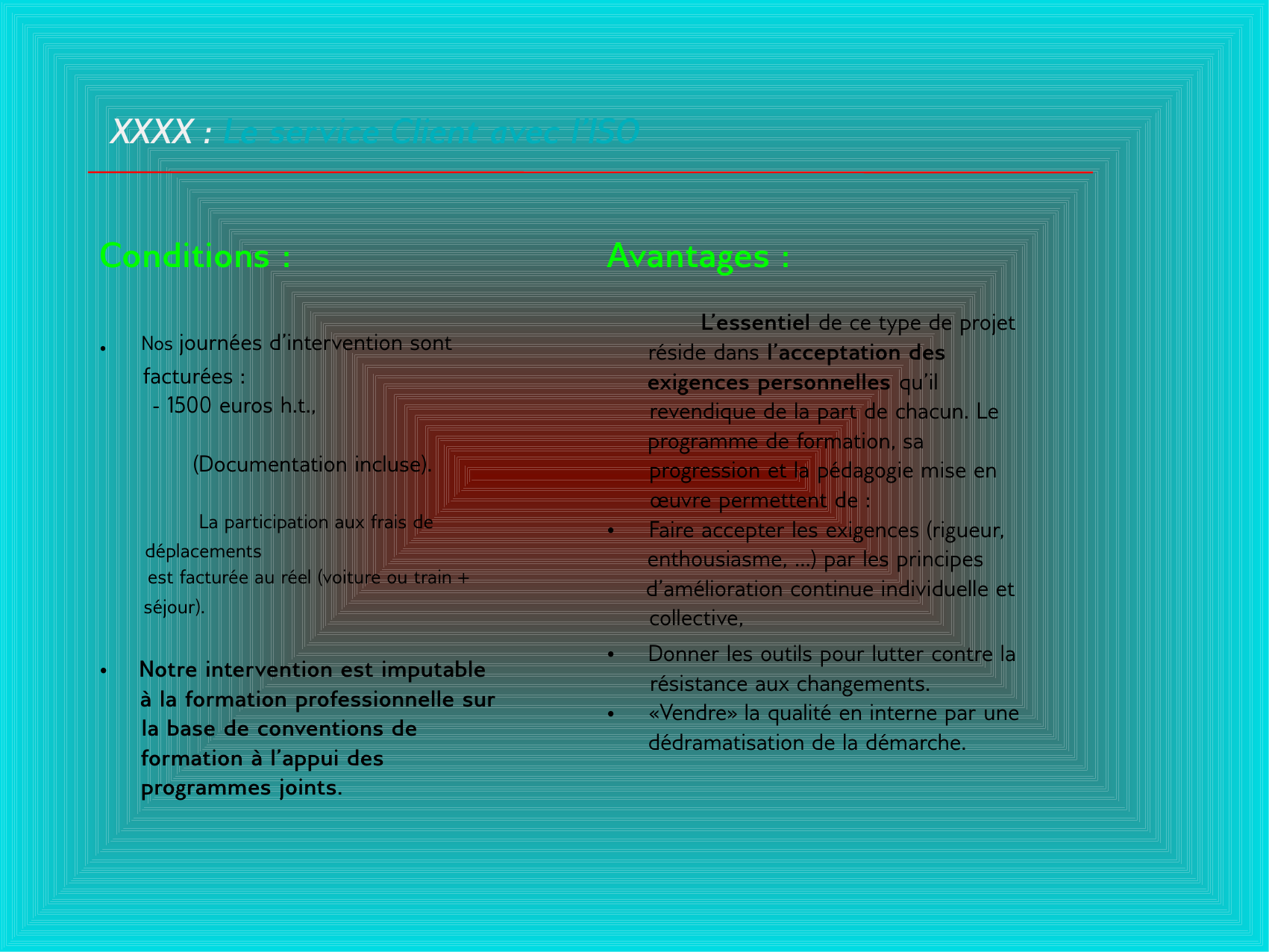

XXXX : Le service Client avec l’ISO

Conditions :
Avantages :

L’essentiel de ce type de projet

Nos journées d’intervention sont
•
réside dans l’acceptation des
facturées :
exigences personnelles qu’il
       - 1500 euros h.t.,
revendique de la part de chacun. Le

programme de formation, sa
(Documentation incluse).

progression et la pédagogie mise en

œuvre permettent de :
La participation aux frais de

Faire accepter les exigences (rigueur,
•
déplacements
enthousiasme, ...) par les principes
       est facturée au réel (voiture ou train +
d’amélioration continue individuelle et
séjour).
collective,

Donner les outils pour lutter contre la
•
Notre intervention est imputable
•
résistance aux changements.
à la formation professionnelle sur
«Vendre» la qualité en interne par une
•
la base de conventions de
dédramatisation de la démarche.
formation à l’appui des
programmes joints.